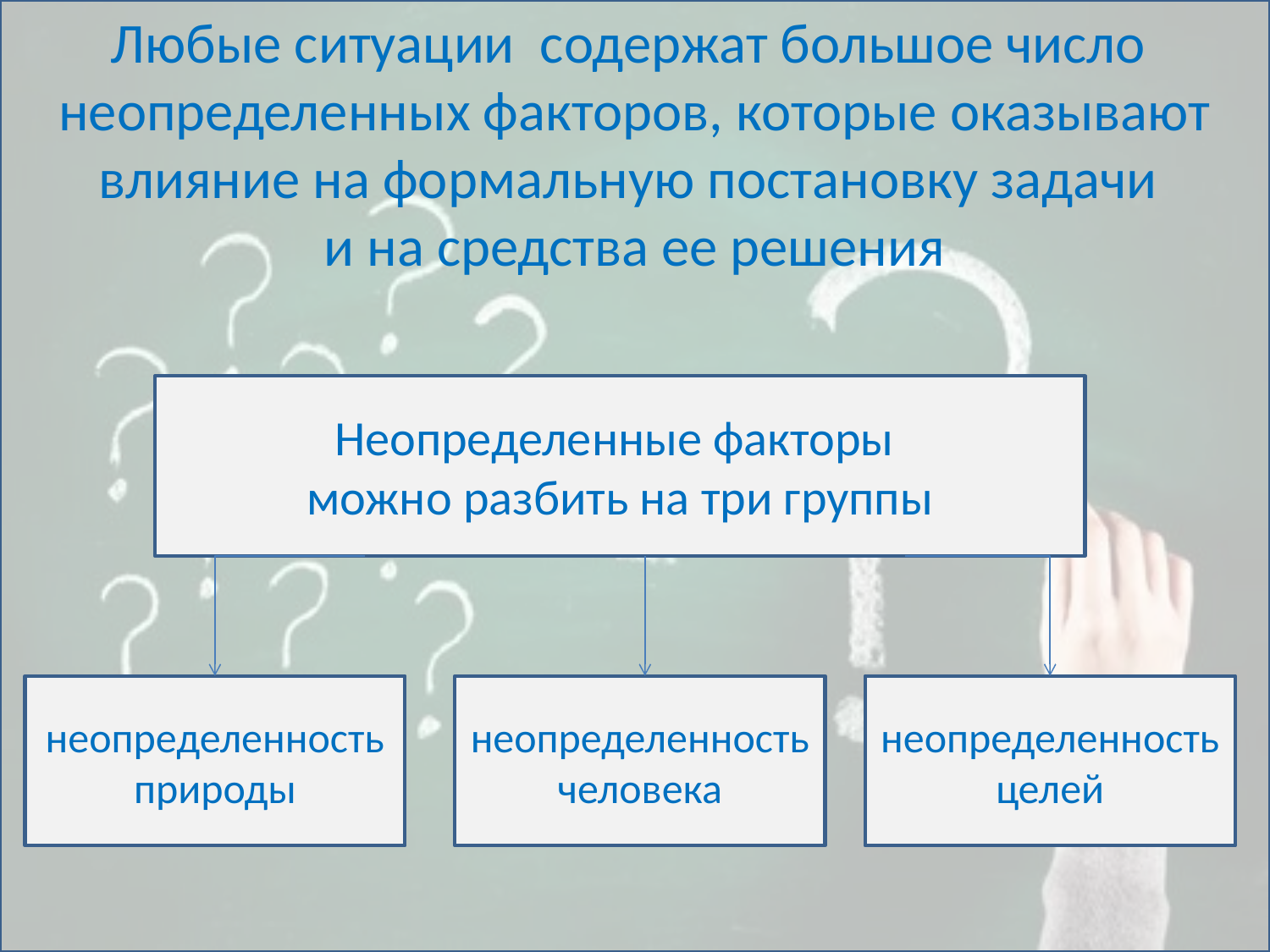

# Любые ситуации  содержат большое число неопределенных факторов, которые оказывают влияние на формальную постановку задачи и на средства ее решения
Неопределенные факторы
можно разбить на три группы
неопределенность природы
неопределенность человека
неопределенность целей